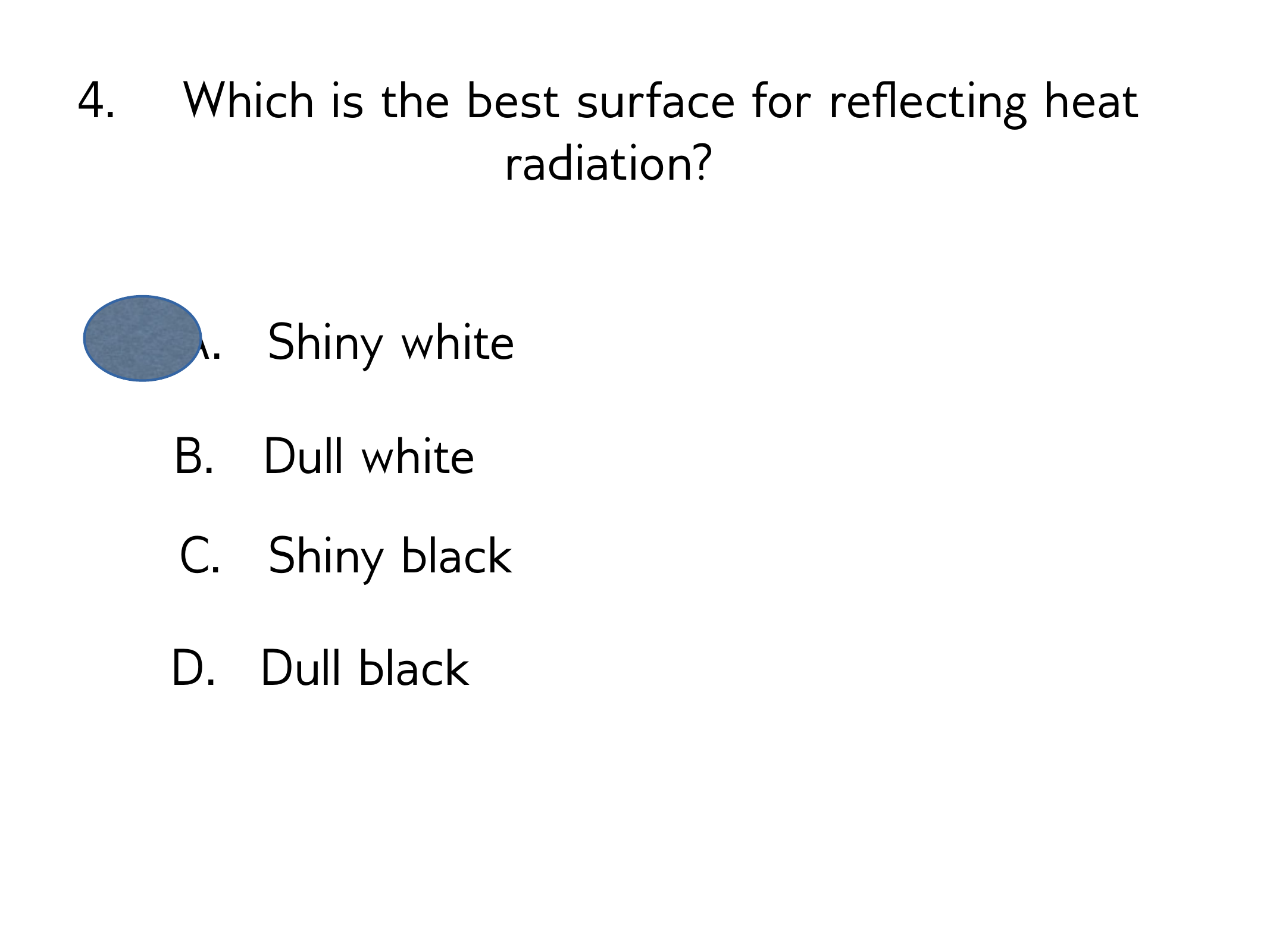

4.	 Which is the best surface for reflecting heat radiation?

A.	Shiny white
B.	Dull white
C.	Shiny black
D.	Dull black